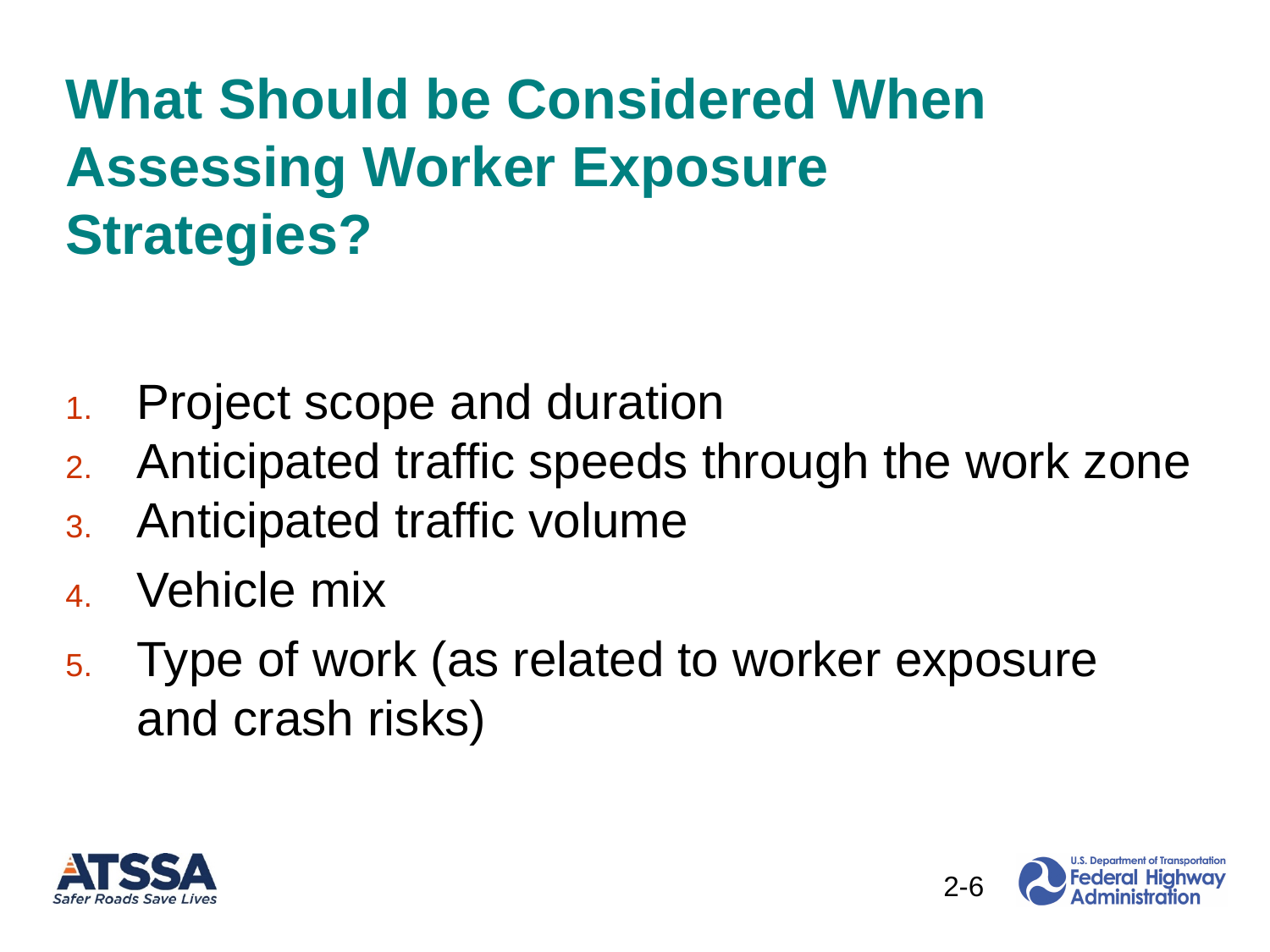

What Should be Considered When Assessing Worker Exposure Strategies?

Project scope and duration
Anticipated traffic speeds through the work zone
Anticipated traffic volume
Vehicle mix
Type of work (as related to worker exposure and crash risks)